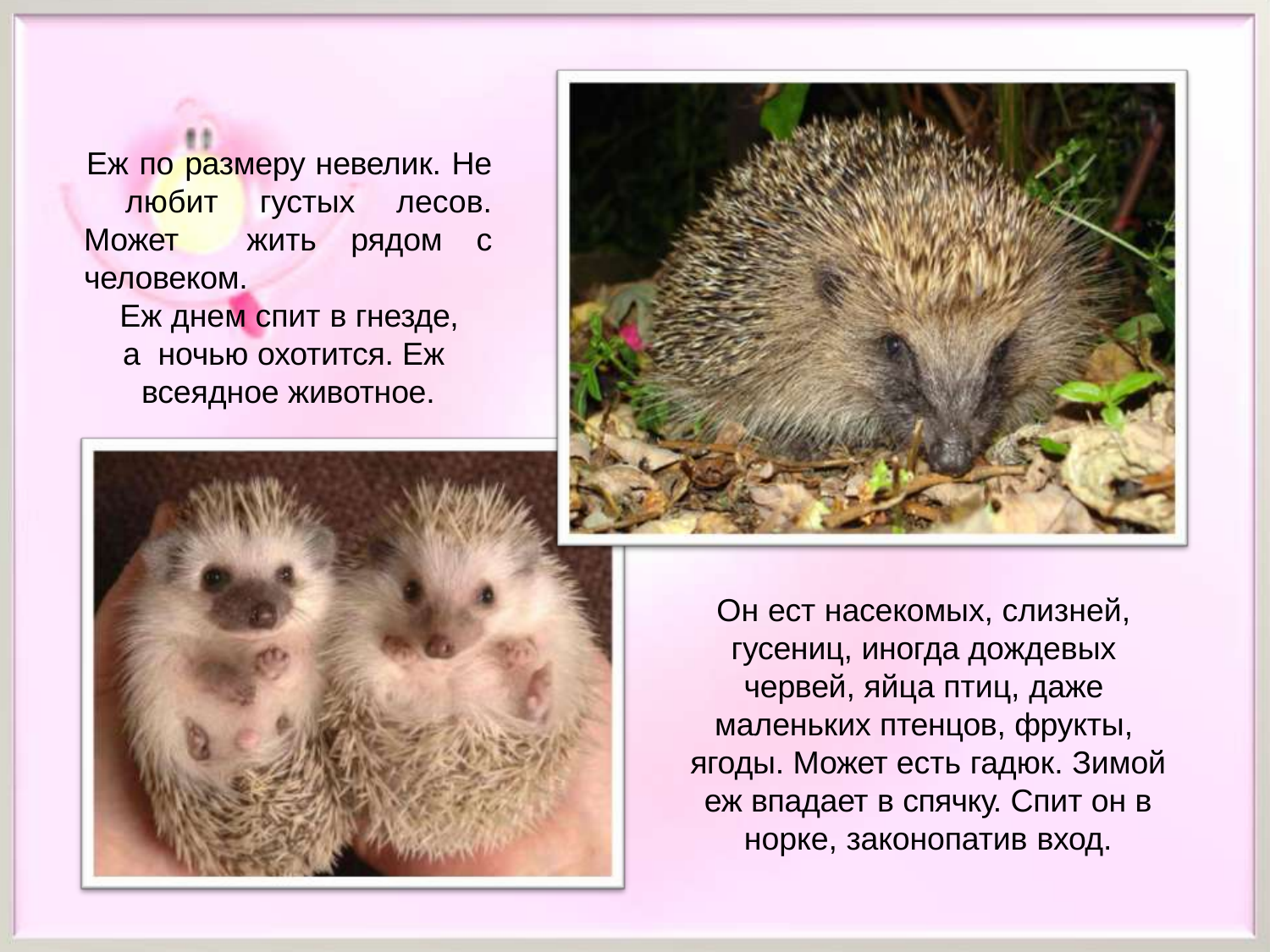

Еж по размеру невелик. Не  любит густых лесов. Может  жить рядом с человеком.
Еж днем спит в гнезде, а  ночью охотится. Еж  всеядное животное.

Он ест насекомых, слизней,  гусениц, иногда дождевых  червей, яйца птиц, даже  маленьких птенцов, фрукты,  ягоды. Может есть гадюк. Зимой  еж впадает в спячку. Спит он в  норке, законопатив вход.